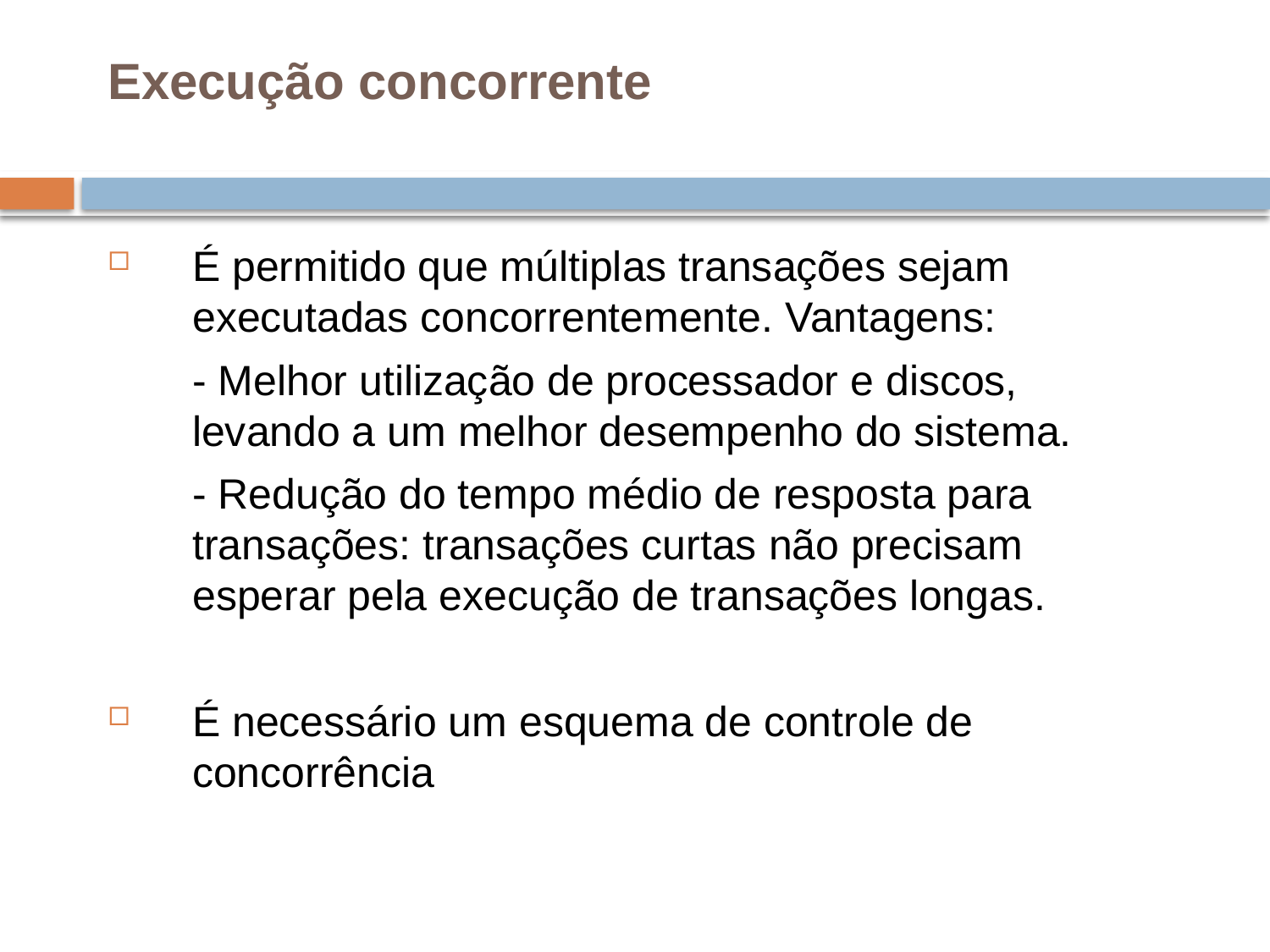

# Execução concorrente
É permitido que múltiplas transações sejam executadas concorrentemente. Vantagens:
	- Melhor utilização de processador e discos, levando a um melhor desempenho do sistema.
	- Redução do tempo médio de resposta para transações: transações curtas não precisam esperar pela execução de transações longas.

É necessário um esquema de controle de concorrência